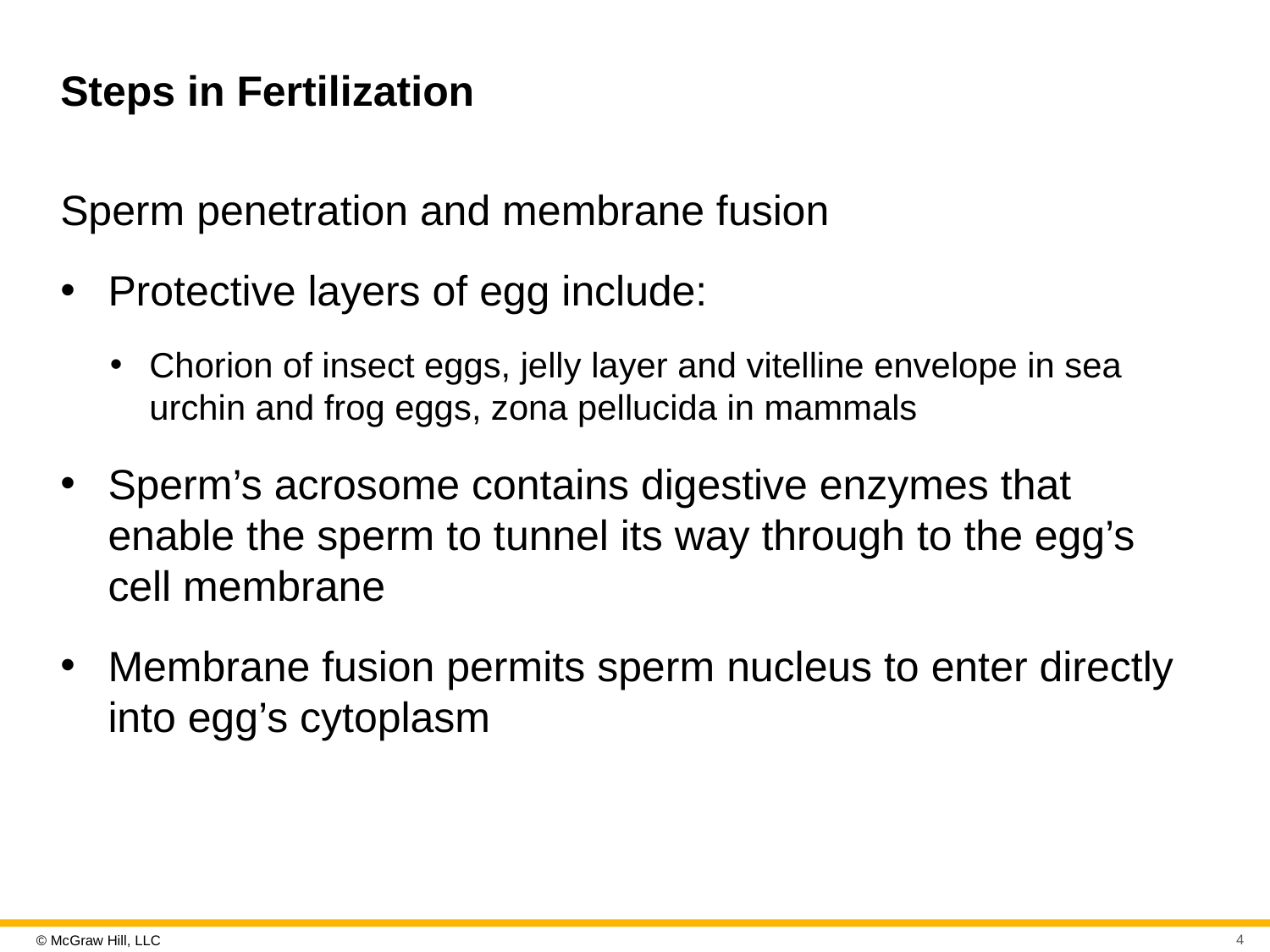

# Steps in Fertilization
Sperm penetration and membrane fusion
Protective layers of egg include:
Chorion of insect eggs, jelly layer and vitelline envelope in sea urchin and frog eggs, zona pellucida in mammals
Sperm’s acrosome contains digestive enzymes that enable the sperm to tunnel its way through to the egg’s cell membrane
Membrane fusion permits sperm nucleus to enter directly into egg’s cytoplasm
4